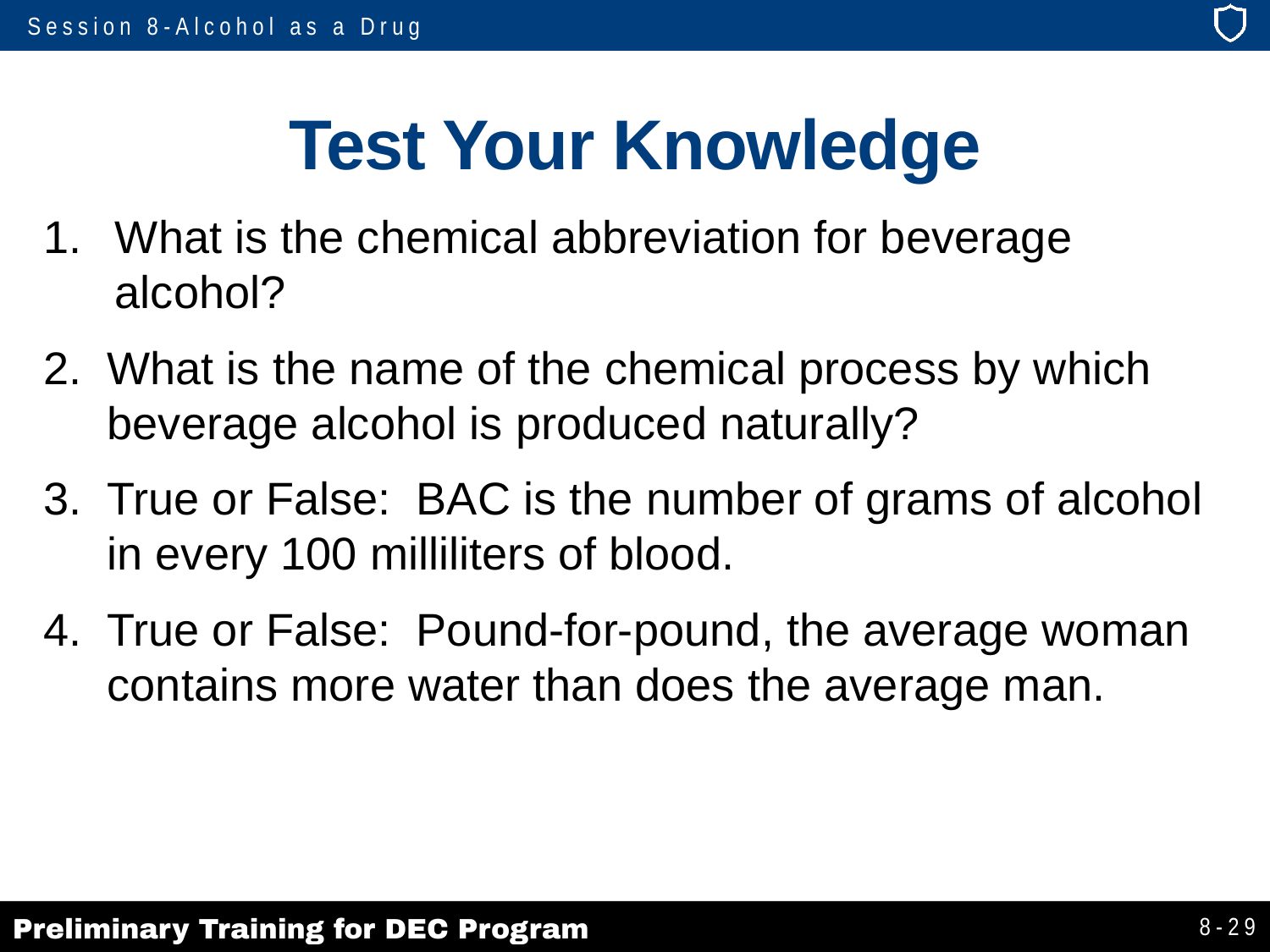

# Test Your Knowledge
What is the chemical abbreviation for beverage alcohol?
What is the name of the chemical process by which beverage alcohol is produced naturally?
True or False:  BAC is the number of grams of alcohol in every 100 milliliters of blood.
True or False:  Pound-for-pound, the average woman contains more water than does the average man.
8-29